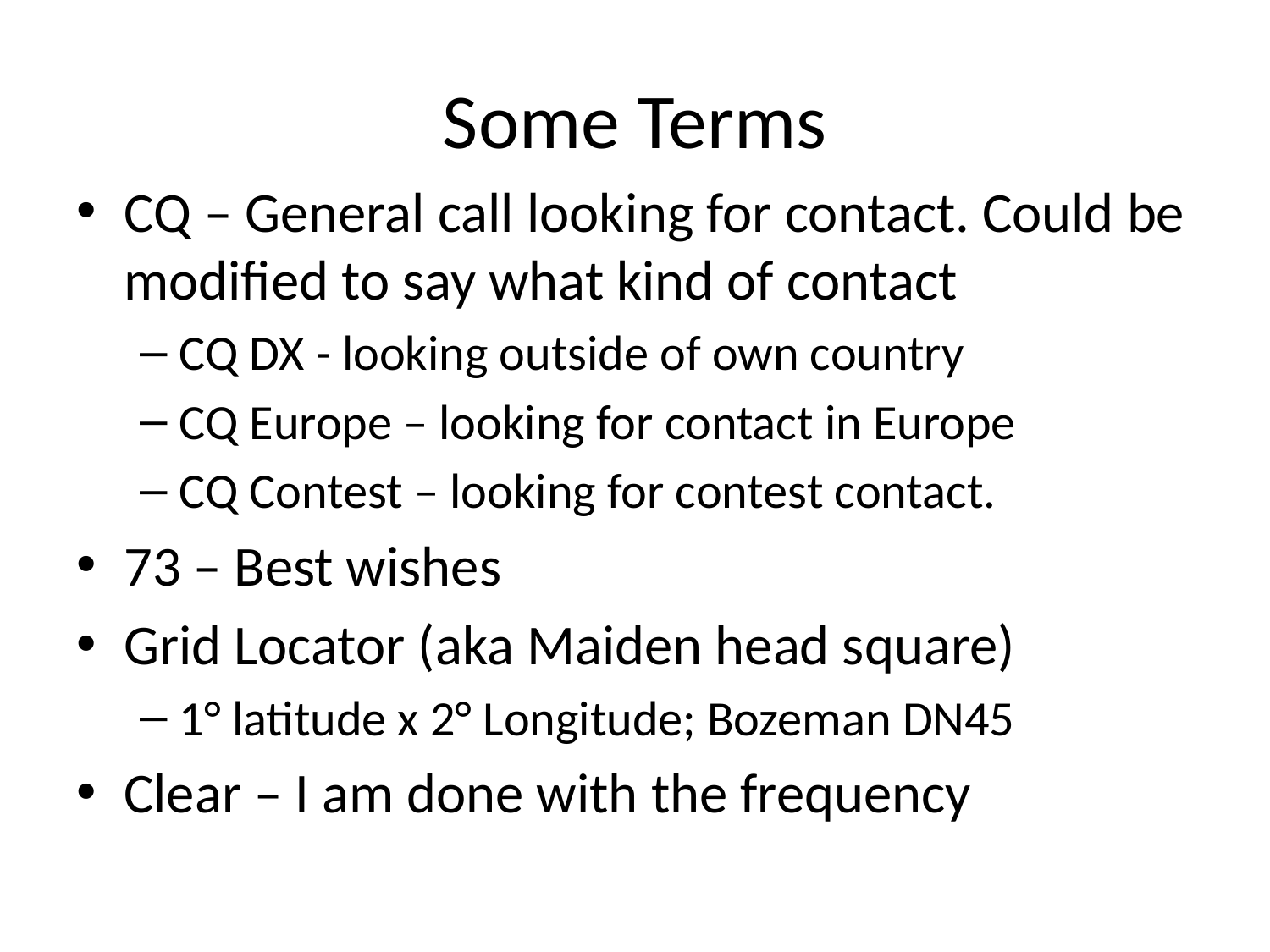

# Some Terms
CQ – General call looking for contact. Could be modified to say what kind of contact
CQ DX - looking outside of own country
CQ Europe – looking for contact in Europe
CQ Contest – looking for contest contact.
73 – Best wishes
Grid Locator (aka Maiden head square)
1° latitude x 2° Longitude; Bozeman DN45
Clear – I am done with the frequency